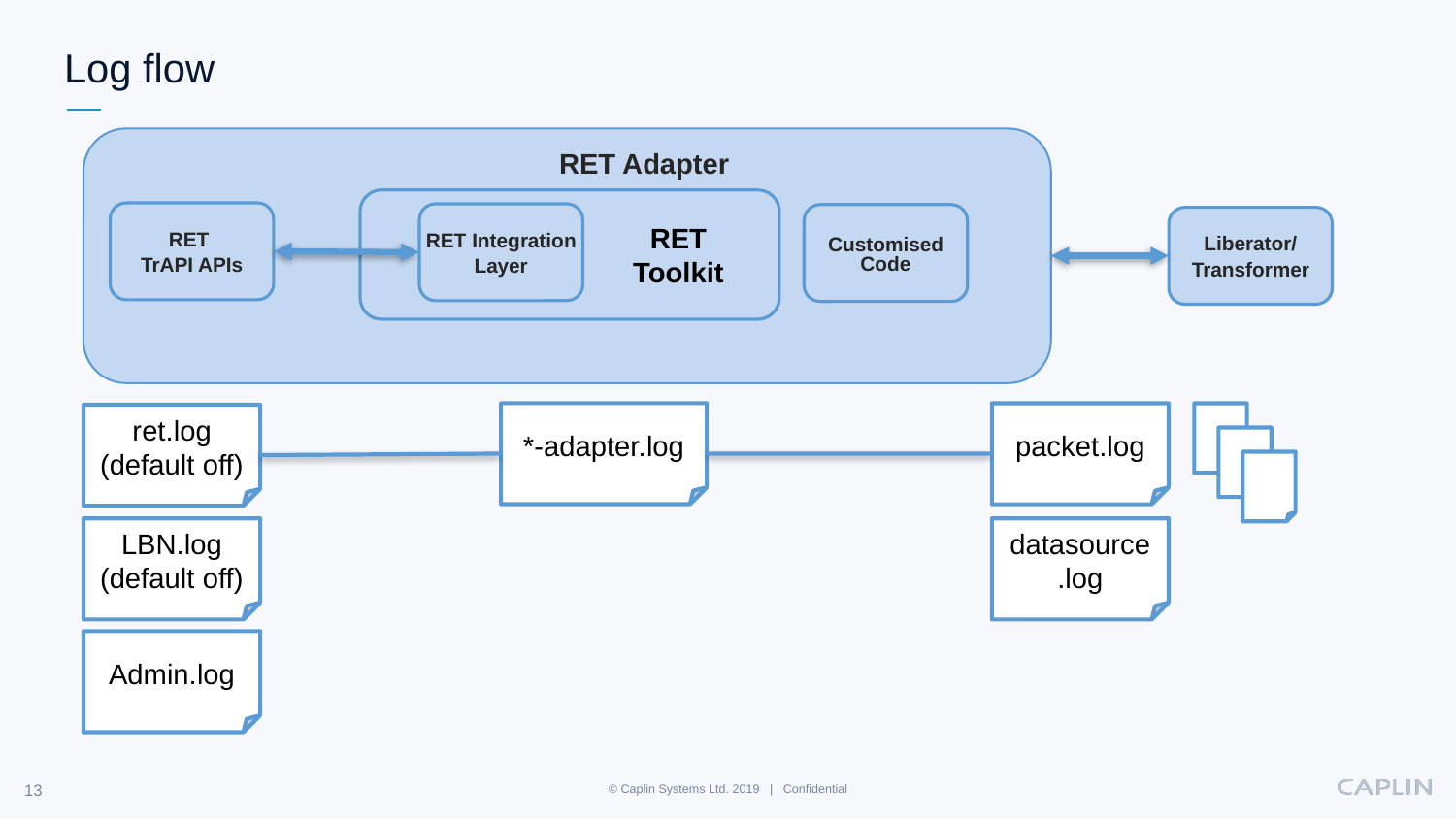

# Log flow

RET Adapter

RET
TrAPI APIs

RET Integration
Layer

Customised Code

Liberator/
Transformer

RET
Toolkit
*-adapter.log
packet.log

ret.log
(default off)
LBN.log
(default off)
datasource.log
Admin.log